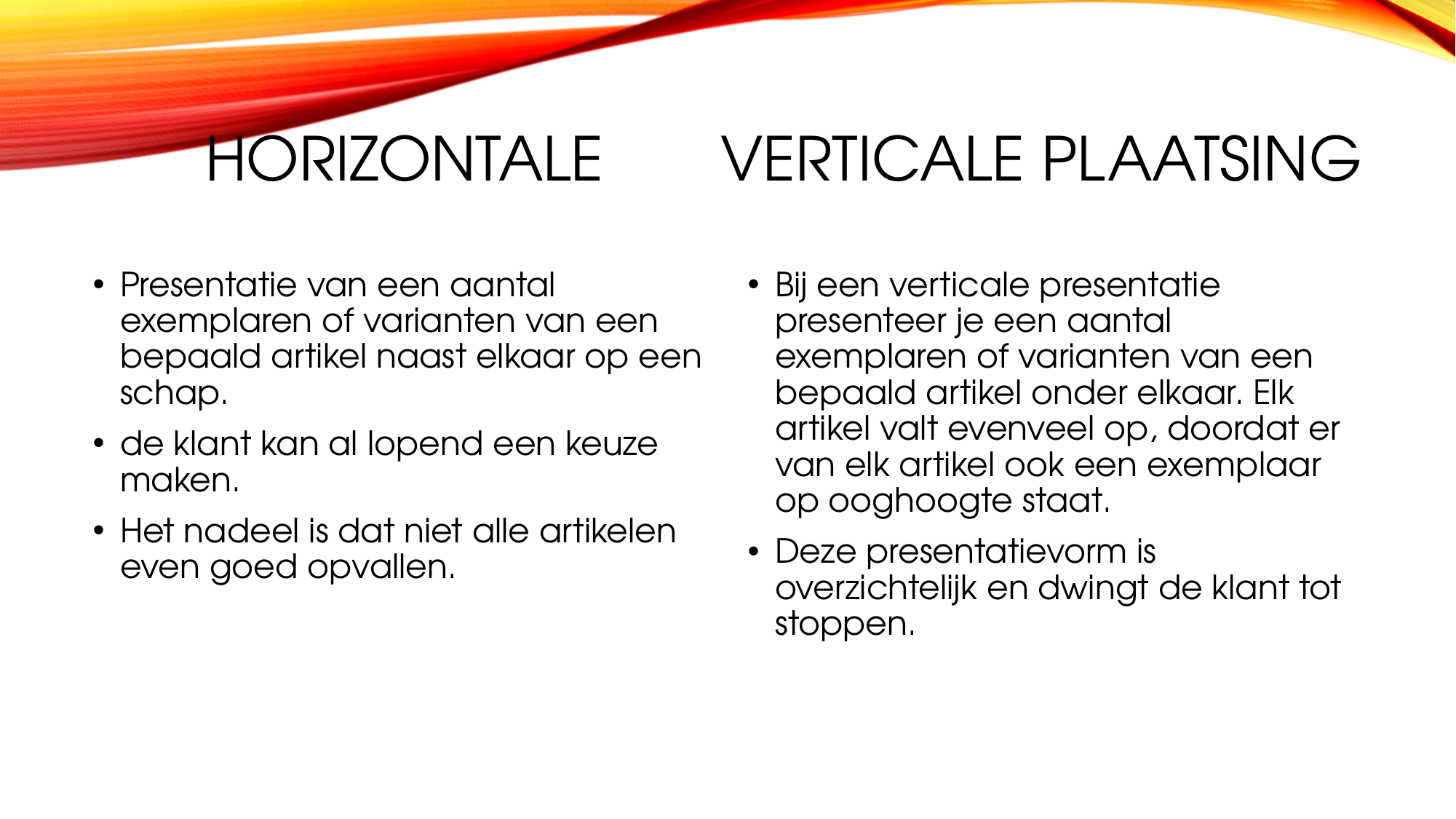

# Horizontale       verticale plaatsing
Presentatie van een aantal exemplaren of varianten van een bepaald artikel naast elkaar op een schap.
de klant kan al lopend een keuze maken.
Het nadeel is dat niet alle artikelen even goed opvallen.
Bij een verticale presentatie presenteer je een aantal exemplaren of varianten van een bepaald artikel onder elkaar. Elk artikel valt evenveel op, doordat er van elk artikel ook een exemplaar op ooghoogte staat.
Deze presentatievorm is overzichtelijk en dwingt de klant tot stoppen.